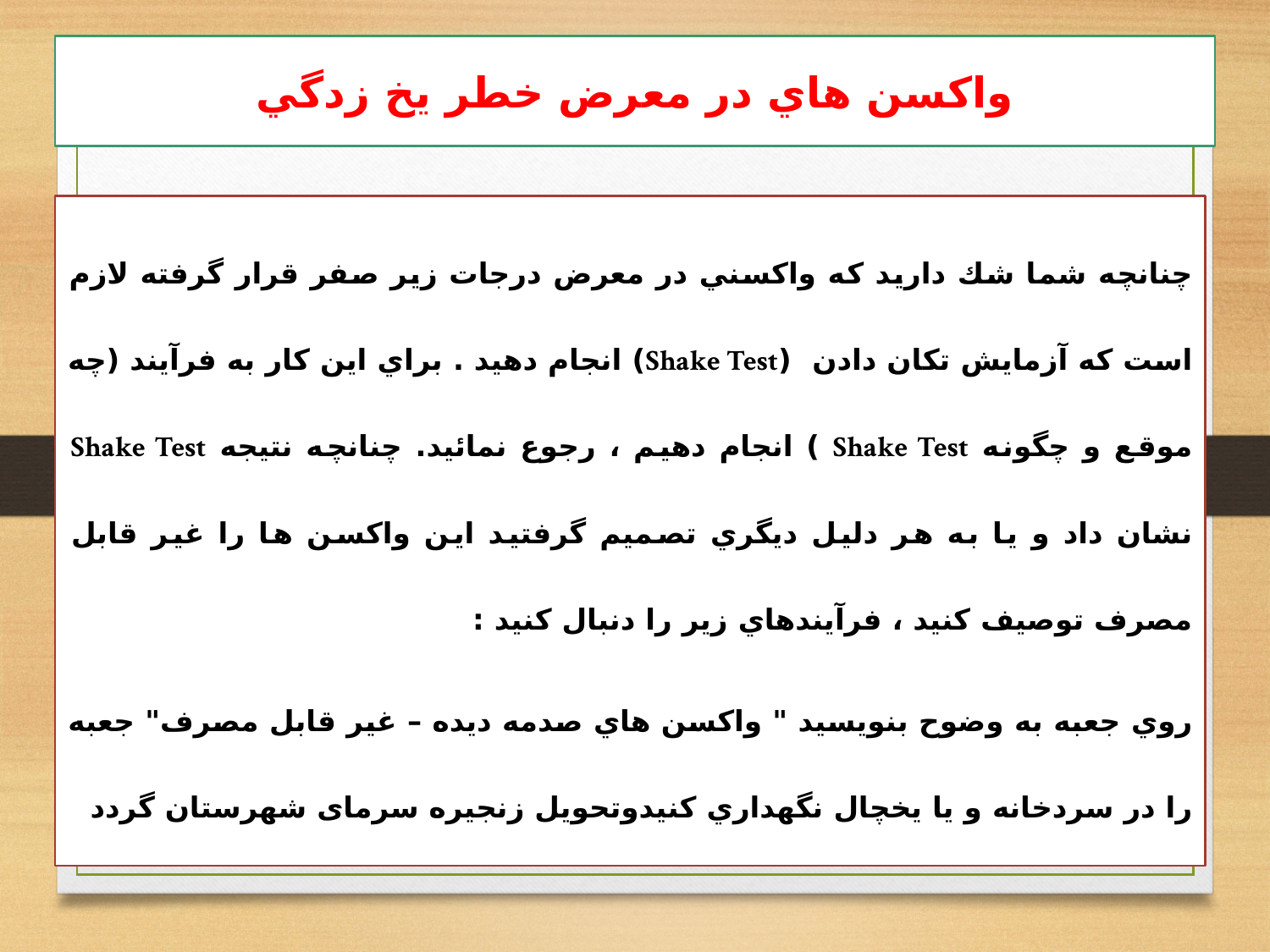

# واكسن هاي در معرض خطر يخ زدگي
چنانچه شما شك داريد كه واكسني در معرض درجات زير صفر قرار گرفته لازم است كه آزمايش تكان دادن  (Shake Test) انجام دهيد . براي اين كار به فرآيند (چه موقع و چگونه Shake Test ) انجام دهيم ، رجوع نمائيد. چنانچه نتيجه Shake Test نشان داد و يا به هر دليل ديگري تصميم گرفتيد اين واكسن ها را غير قابل مصرف توصيف كنيد ، فرآيندهاي زير را دنبال كنيد :
روي جعبه به وضوح بنويسيد " واكسن هاي صدمه ديده – غير قابل مصرف" جعبه را در سردخانه و يا يخچال نگهداري كنيدوتحویل زنجیره سرمای شهرستان گردد